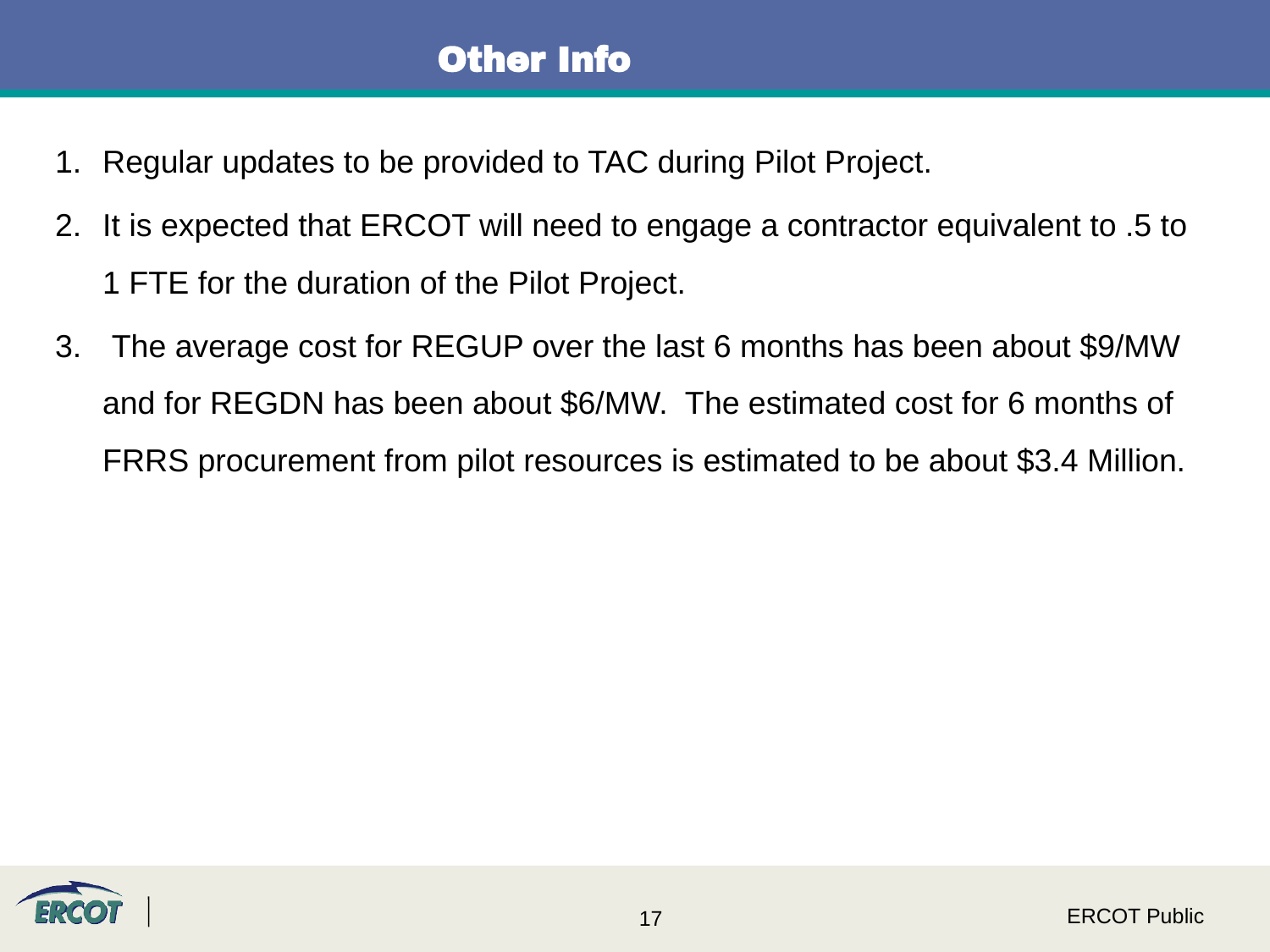

# Other Info
Regular updates to be provided to TAC during Pilot Project.
It is expected that ERCOT will need to engage a contractor equivalent to .5 to 1 FTE for the duration of the Pilot Project.
 The average cost for REGUP over the last 6 months has been about $9/MW and for REGDN has been about $6/MW.  The estimated cost for 6 months of FRRS procurement from pilot resources is estimated to be about $3.4 Million.

ERCOT Public